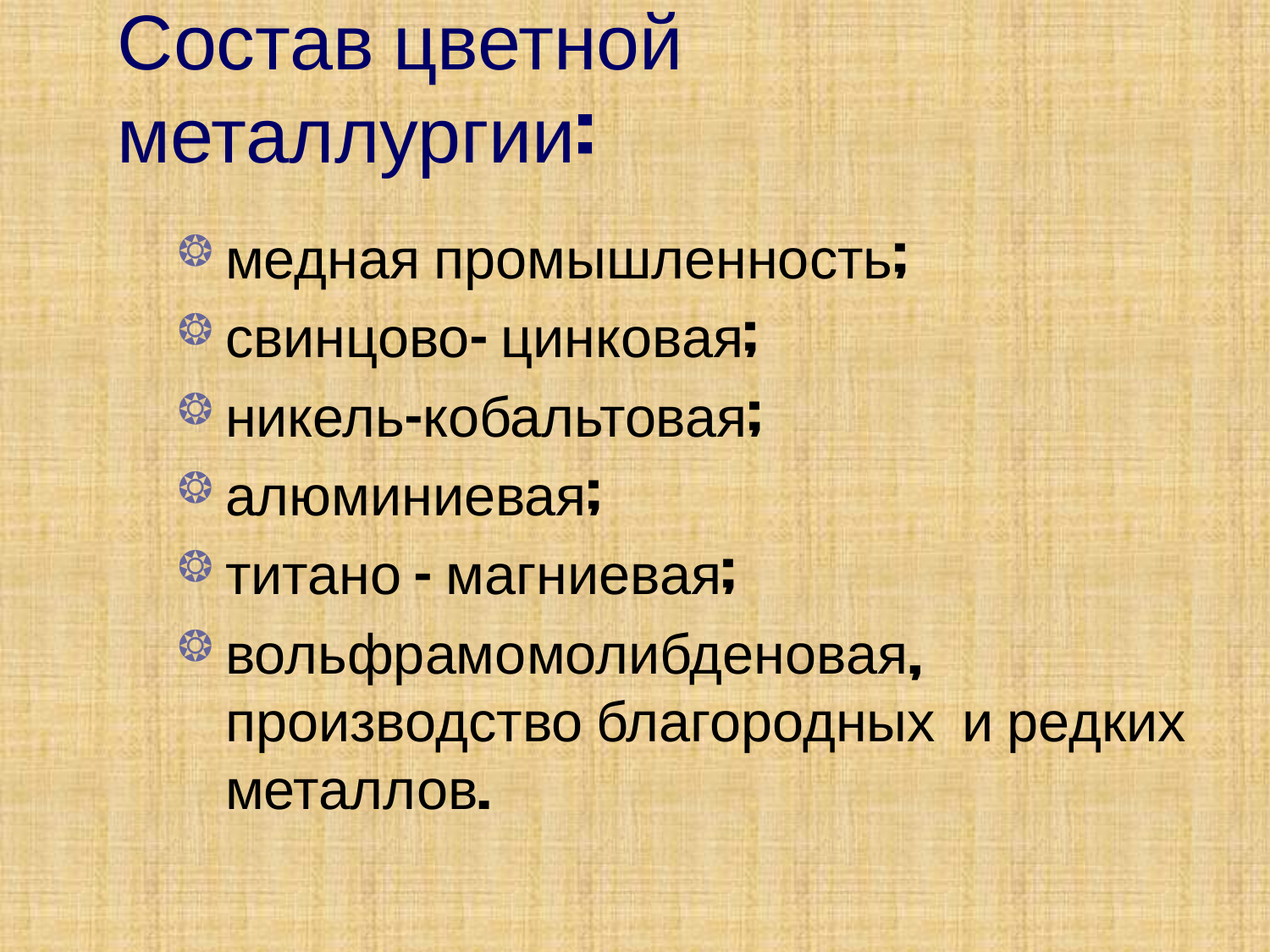

# Состав цветной металлургии:
медная промышленность;
свинцово- цинковая;
никель-кобальтовая;
алюминиевая;
титано - магниевая;
вольфрамомолибденовая, производство благородных  и редких металлов.